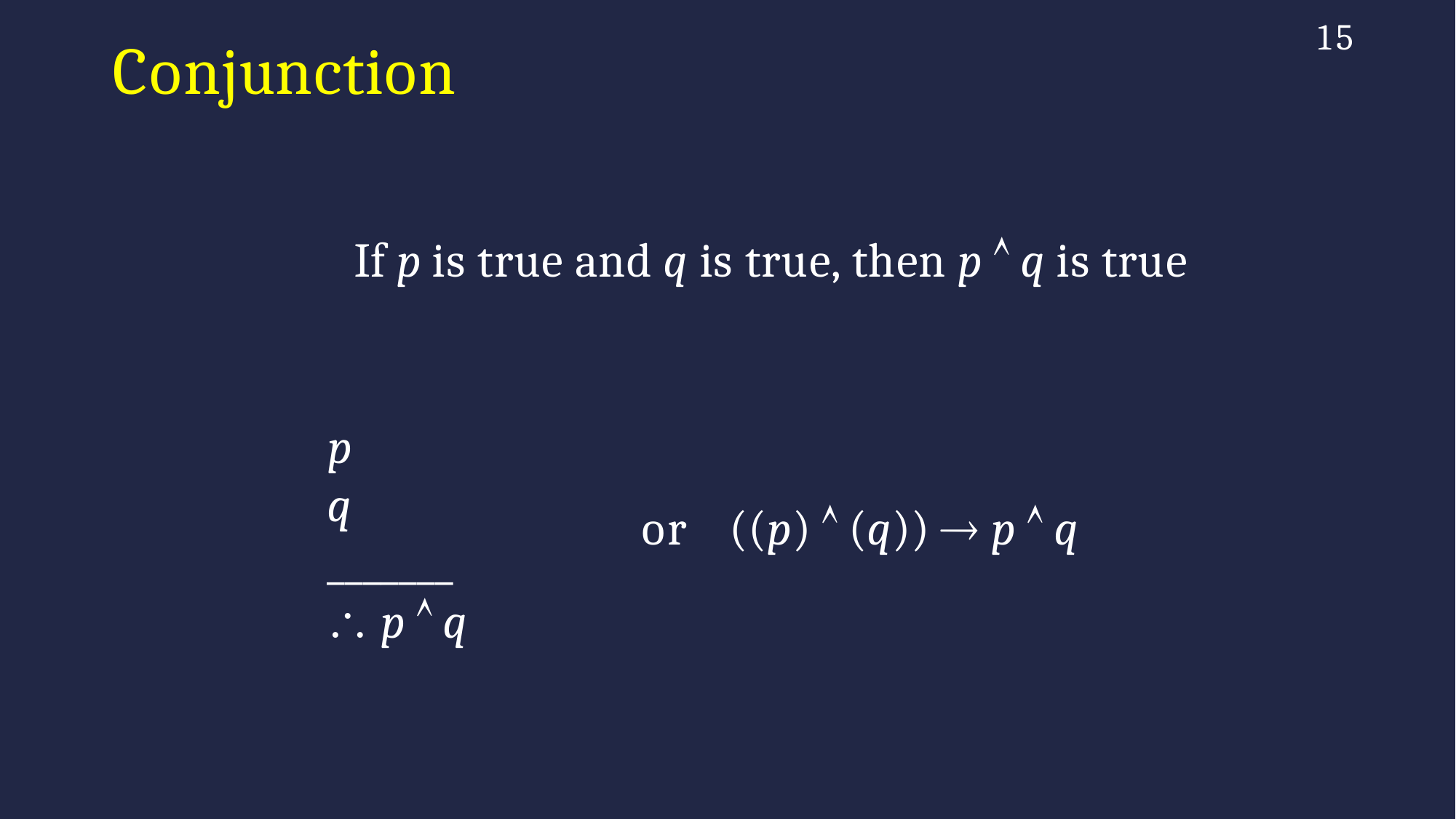

15
# Conjunction
    If p is true and q is true, then p ∧ q is true
p
q
_______
∴ p ∧ q
 or    ((p) ∧ (q)) → p ∧ q